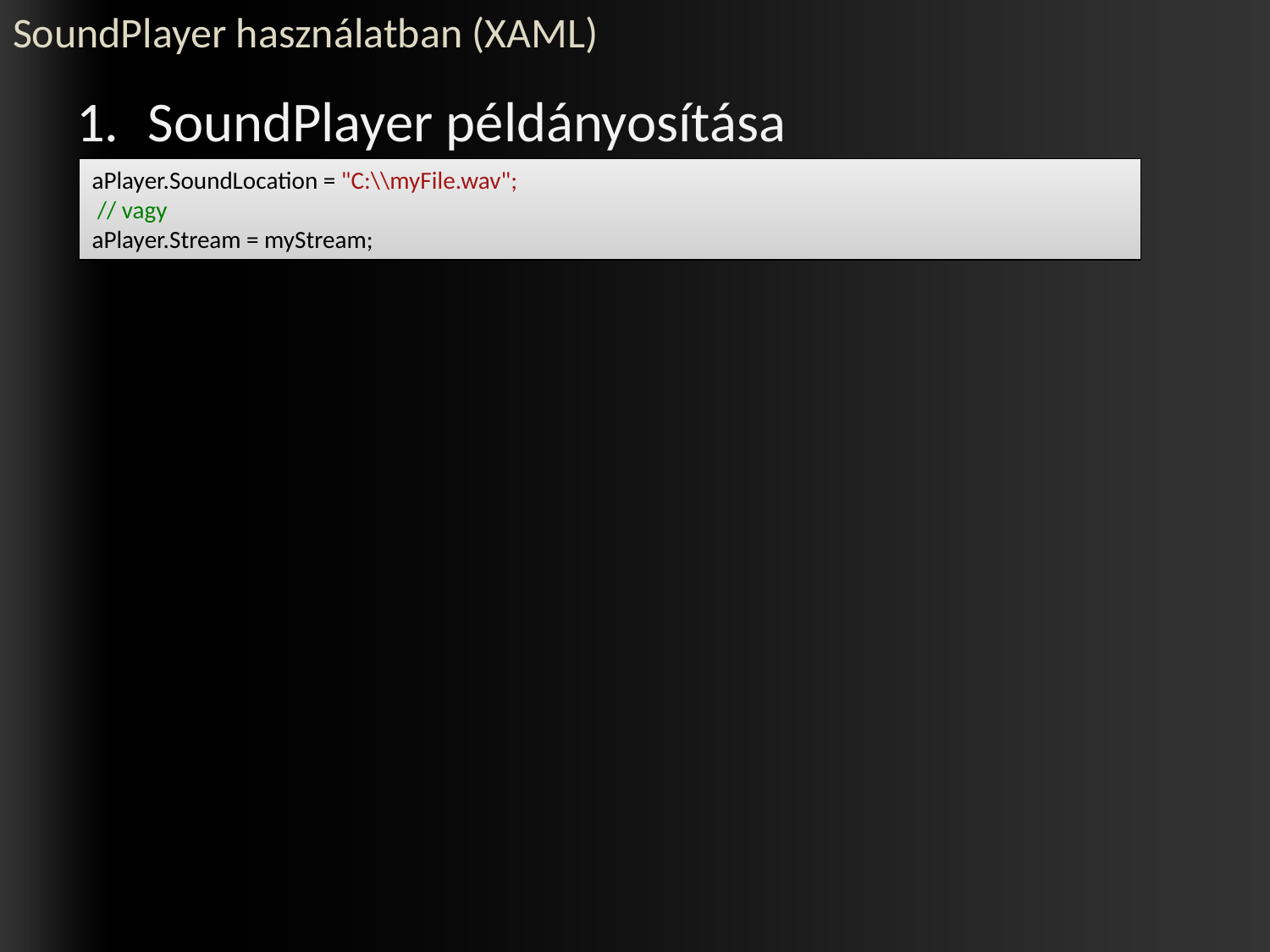

# SoundPlayer használatban (XAML)
SoundPlayer példányosítása
aPlayer.SoundLocation = "C:\\myFile.wav";
 // vagy
aPlayer.Stream = myStream;